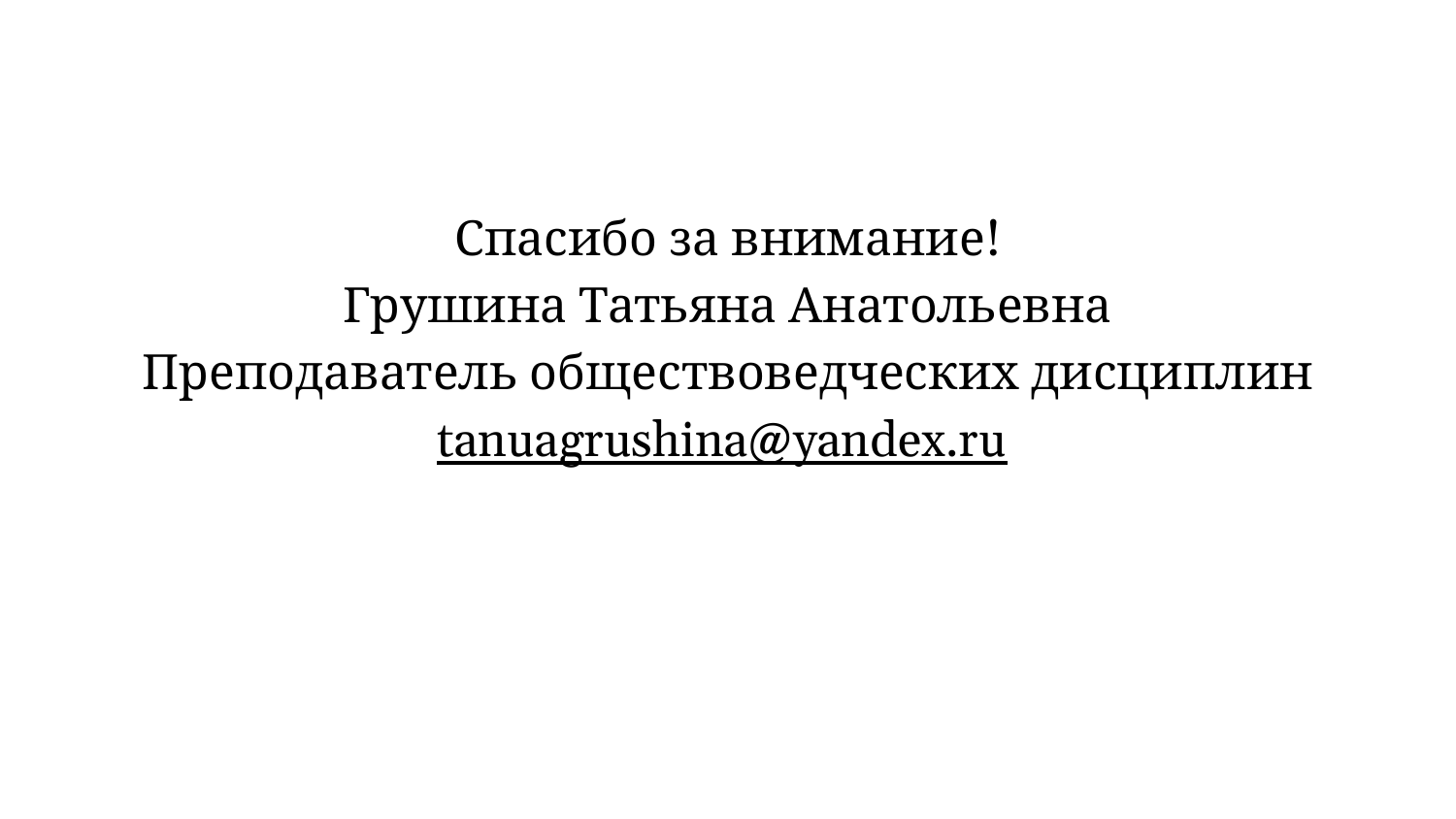

Спасибо за внимание!
Грушина Татьяна Анатольевна
Преподаватель обществоведческих дисциплин
tanuagrushina@yandex.ru